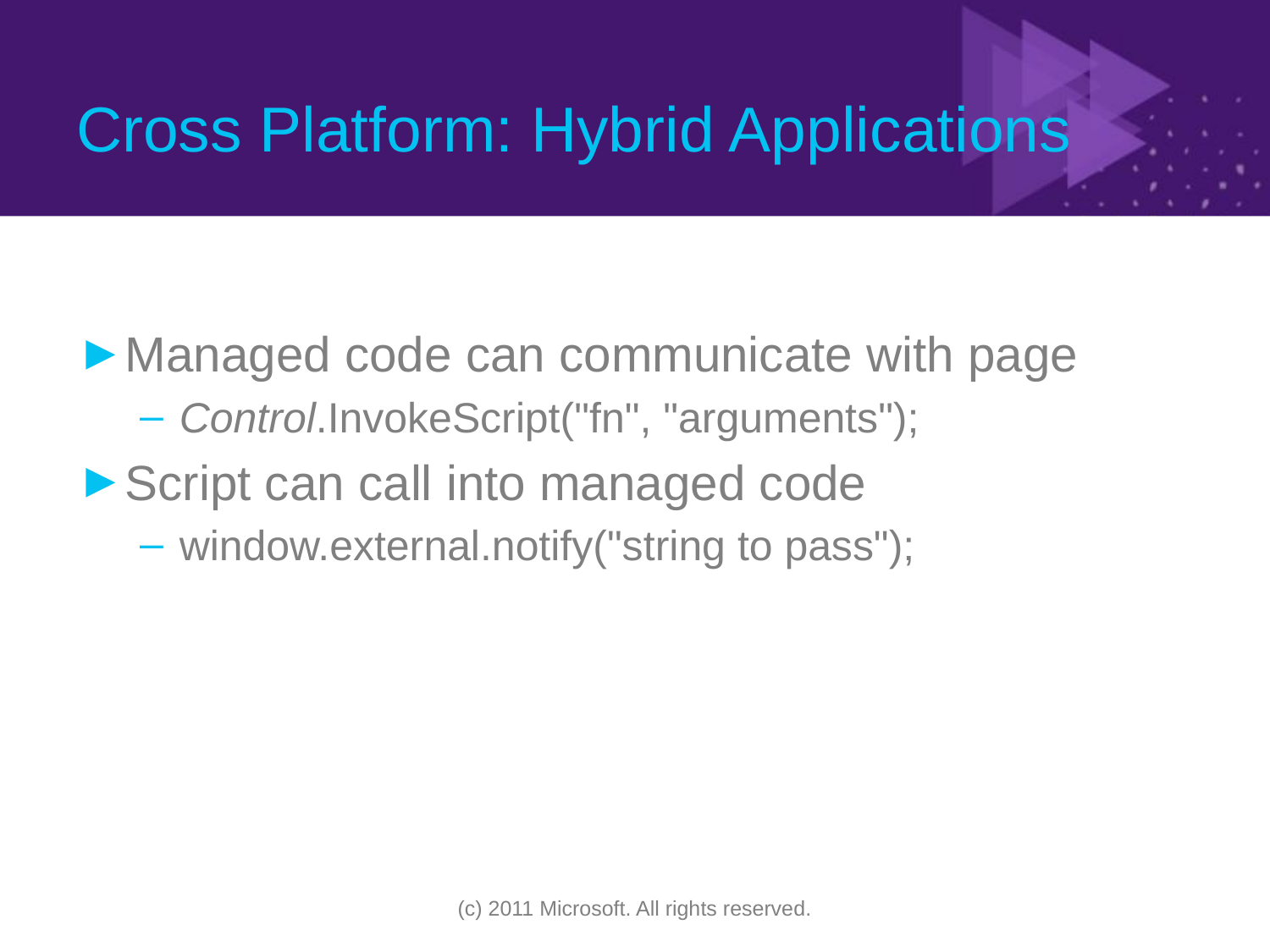

# Cross Platform: Hybrid Applications
Managed code can communicate with page
Control.InvokeScript("fn", "arguments");
Script can call into managed code
window.external.notify("string to pass");

(c) 2011 Microsoft. All rights reserved.